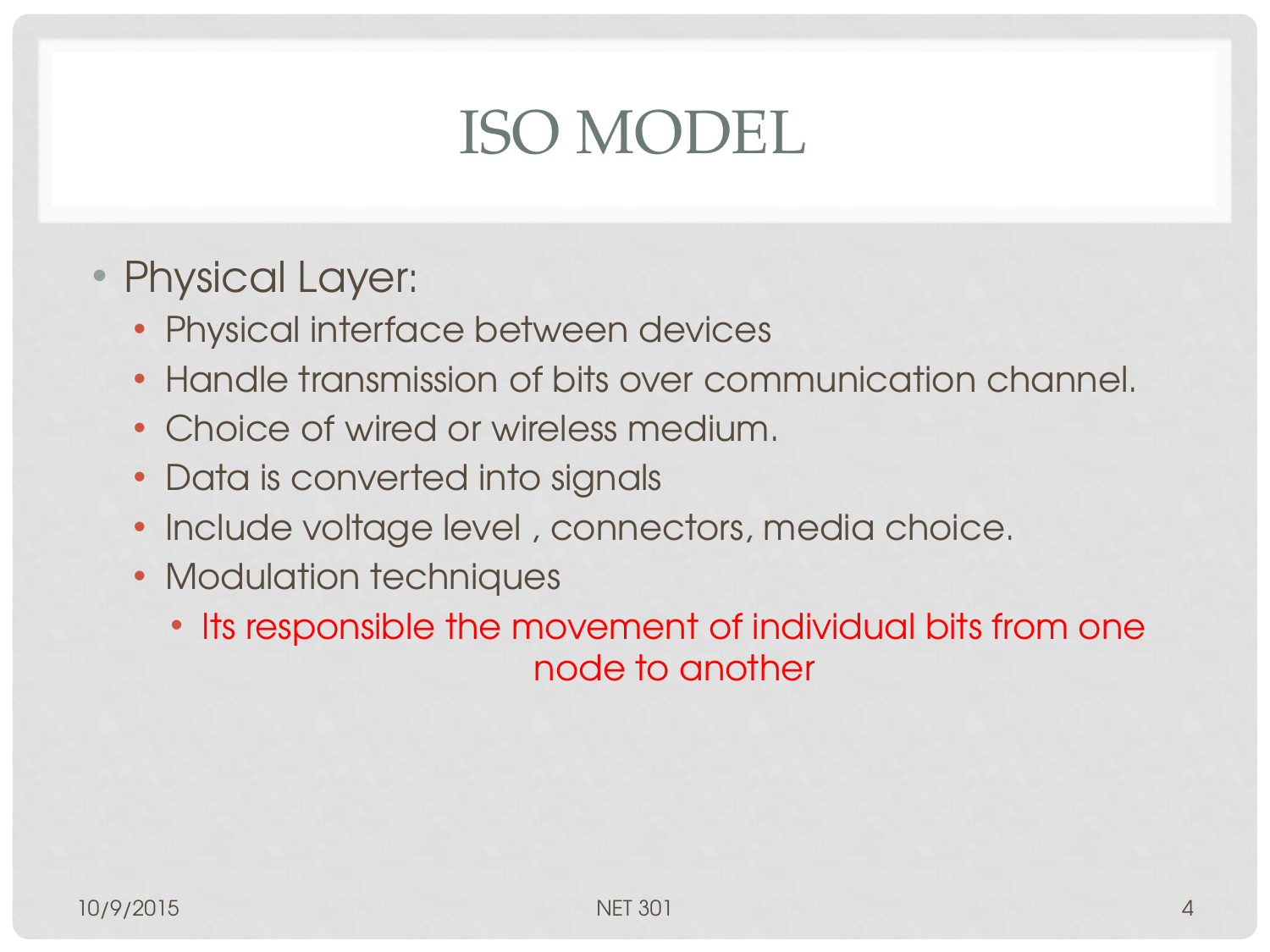

# ISO Model
Physical Layer:
Physical interface between devices
Handle transmission of bits over communication channel.
Choice of wired or wireless medium.
Data is converted into signals
Include voltage level , connectors, media choice.
Modulation techniques
Its responsible the movement of individual bits from one  node to another
10/9/2015
NET 301
4